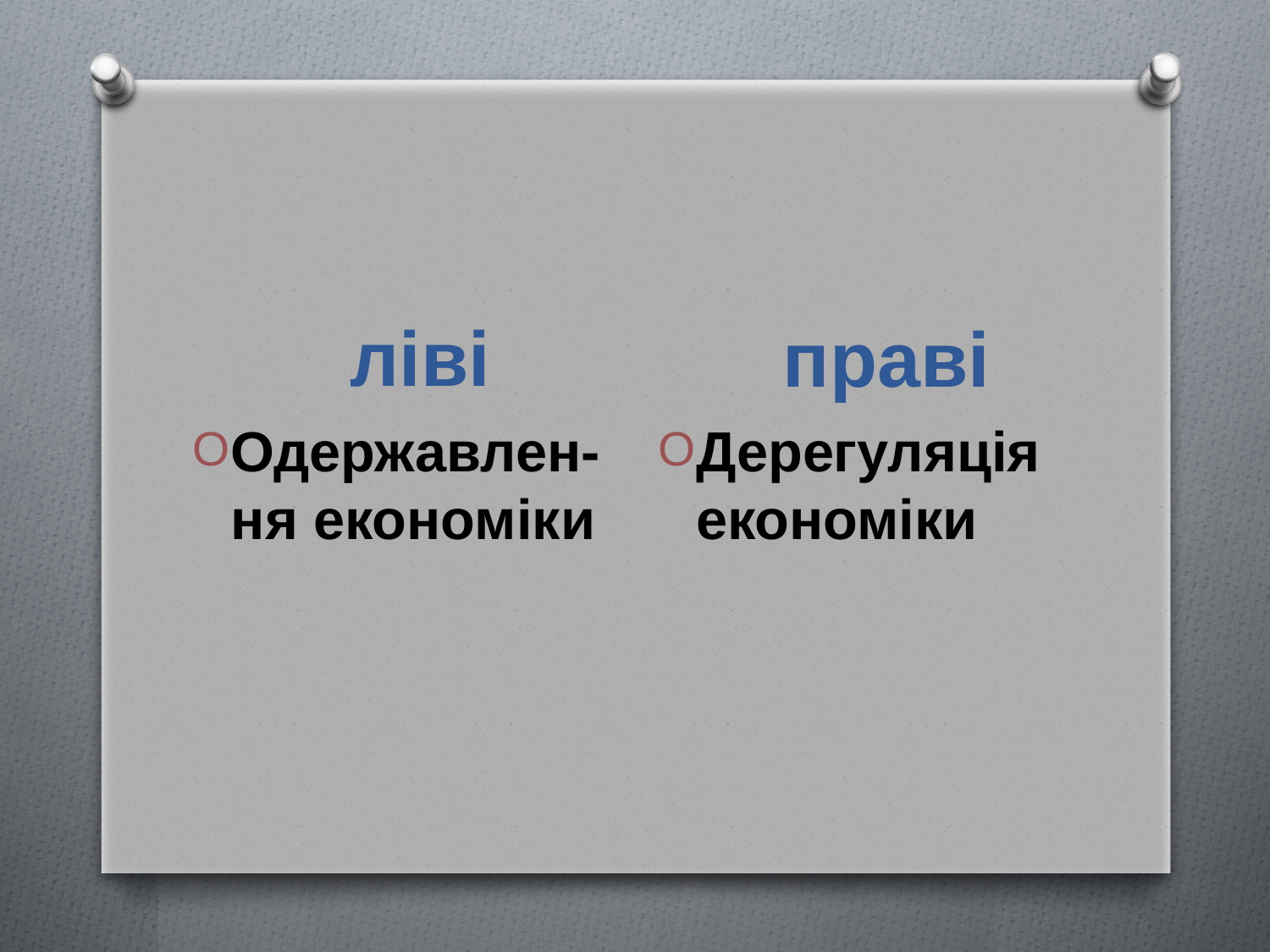

#
праві
ліві
Одержавлен-ня економіки
Дерегуляція економіки